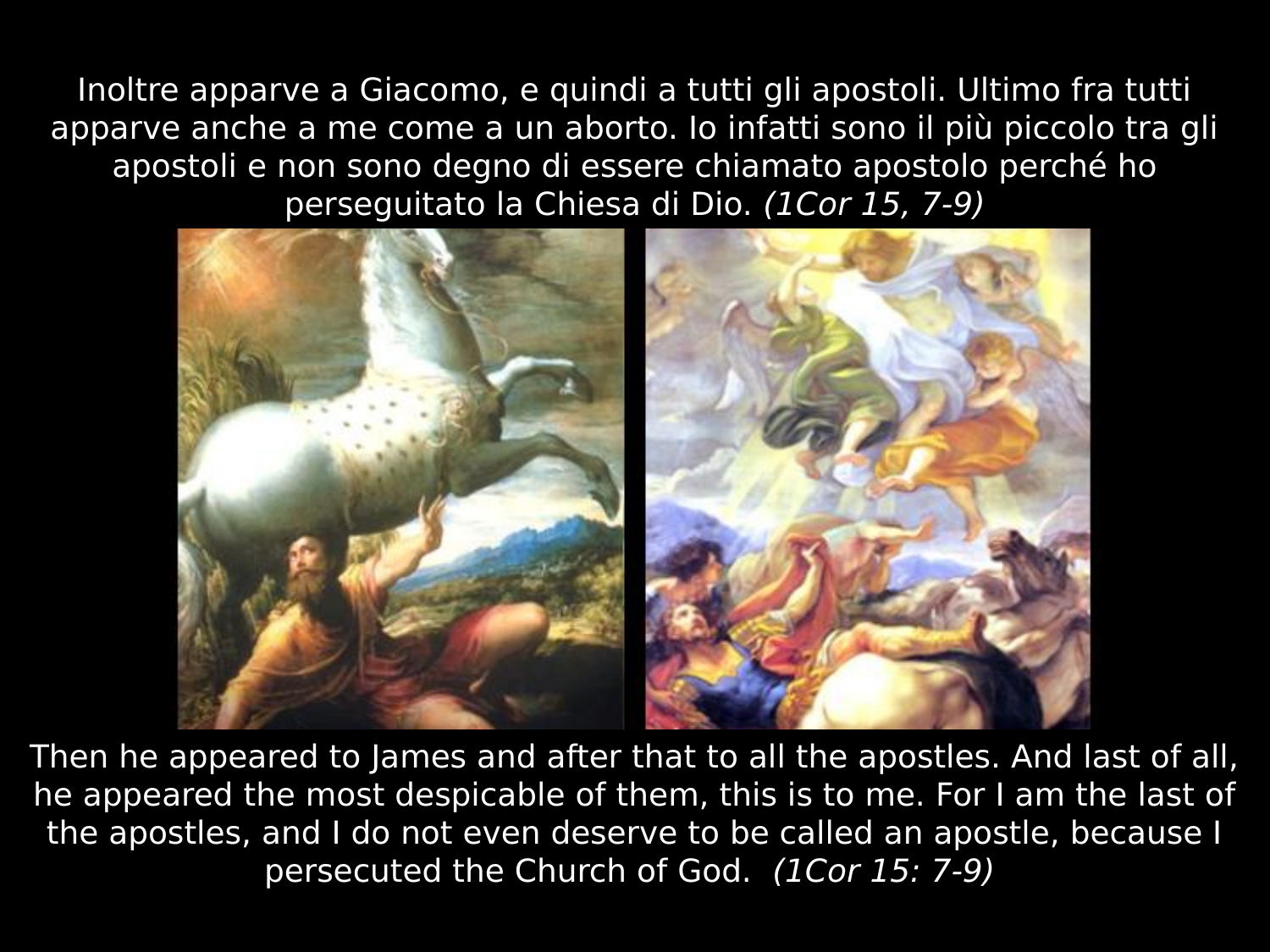

Inoltre apparve a Giacomo, e quindi a tutti gli apostoli. Ultimo fra tutti apparve anche a me come a un aborto. Io infatti sono il più piccolo tra gli apostoli e non sono degno di essere chiamato apostolo perché ho perseguitato la Chiesa di Dio. (1Cor 15, 7-9)
#
Then he appeared to James and after that to all the apostles. And last of all, he appeared the most despicable of them, this is to me. For I am the last of the apostles, and I do not even deserve to be called an apostle, because I persecuted the Church of God.  (1Cor 15: 7-9)